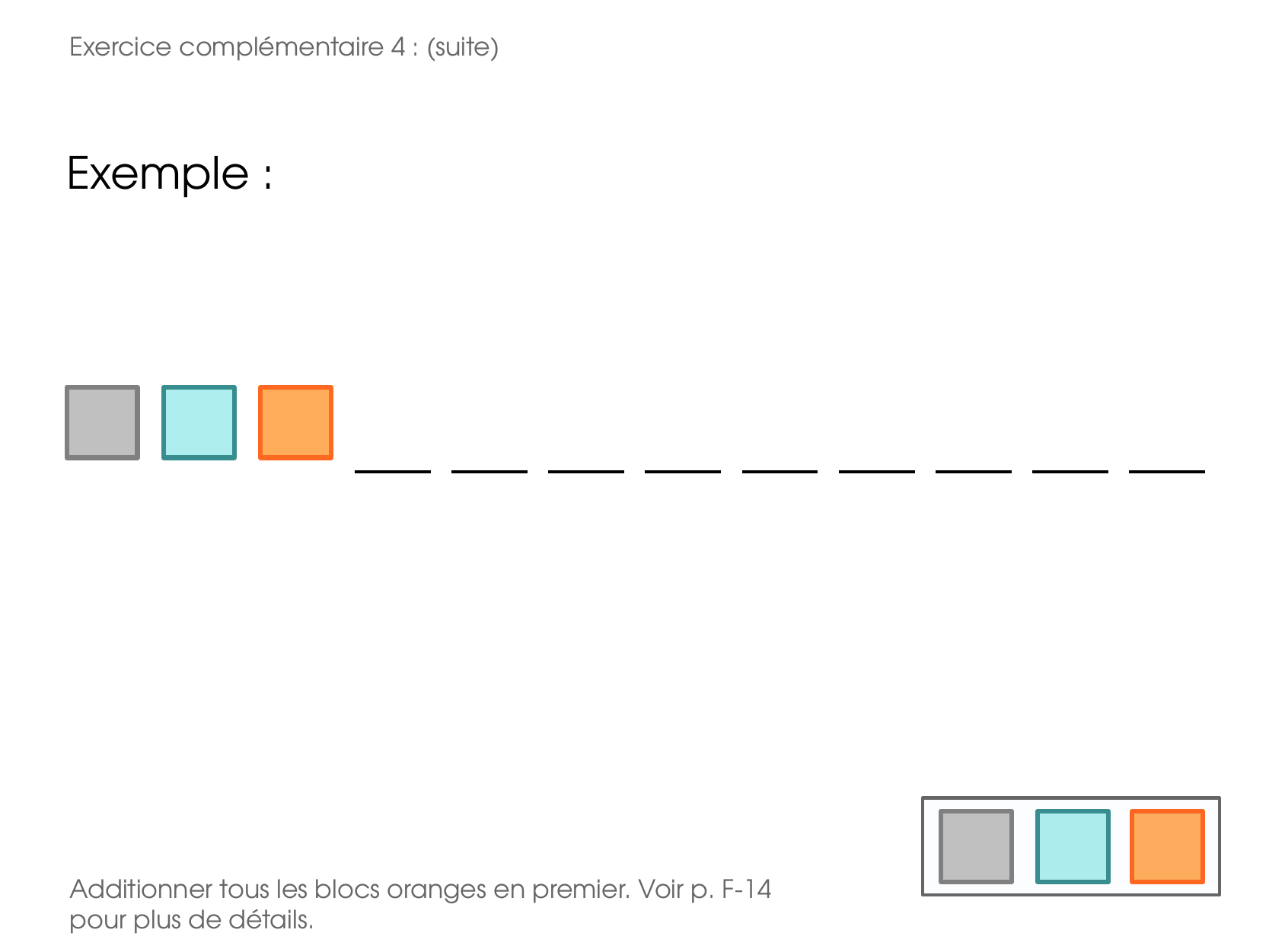

Exercice complémentaire 4 : (suite)
Exemple :

Additionner tous les blocs oranges en premier. Voir p. F-14 pour plus de détails.